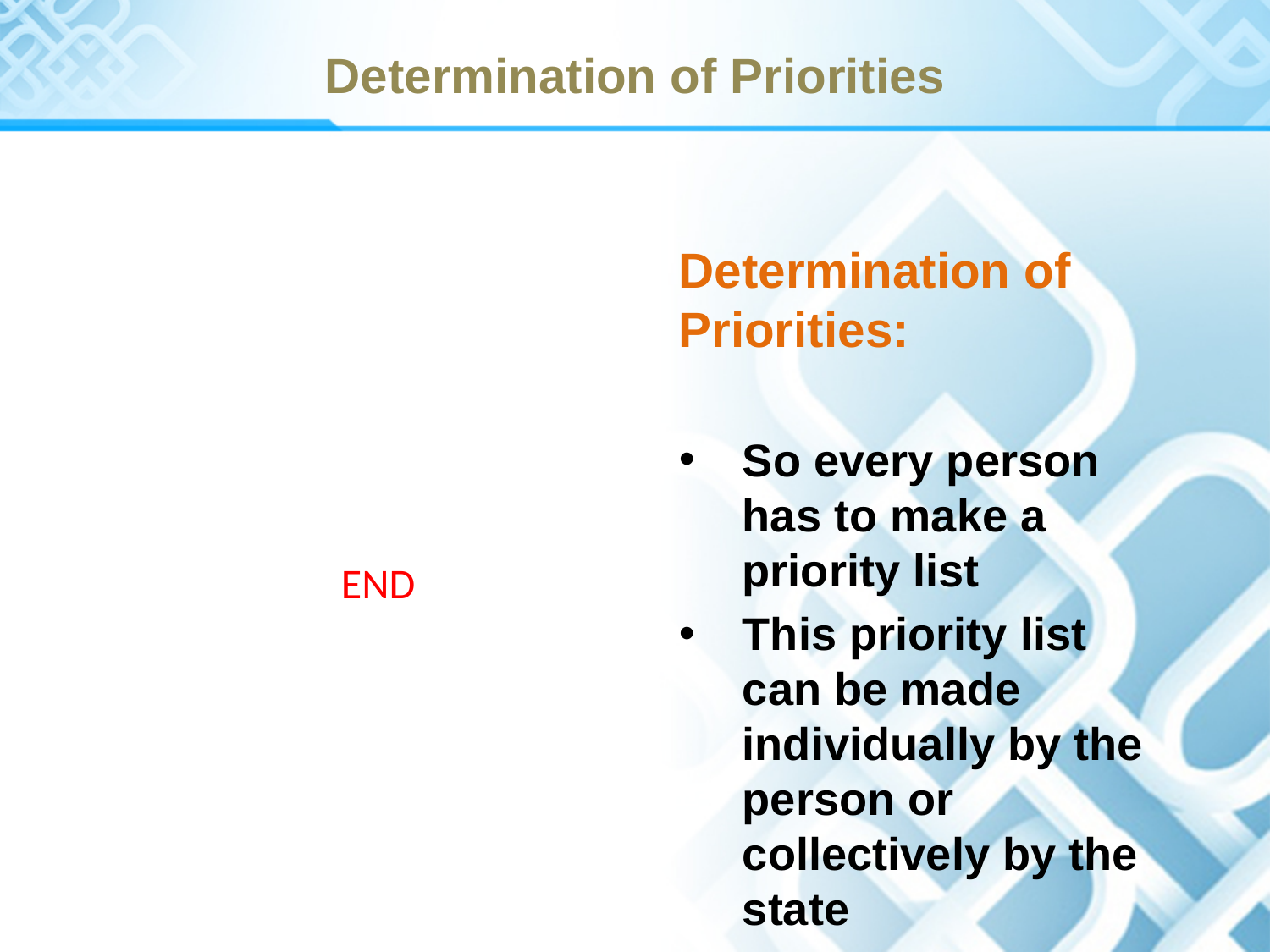

Determination of Priorities
Determination of Priorities:

So every person has to make a priority list
This priority list can be made individually by the person or collectively by the state
END